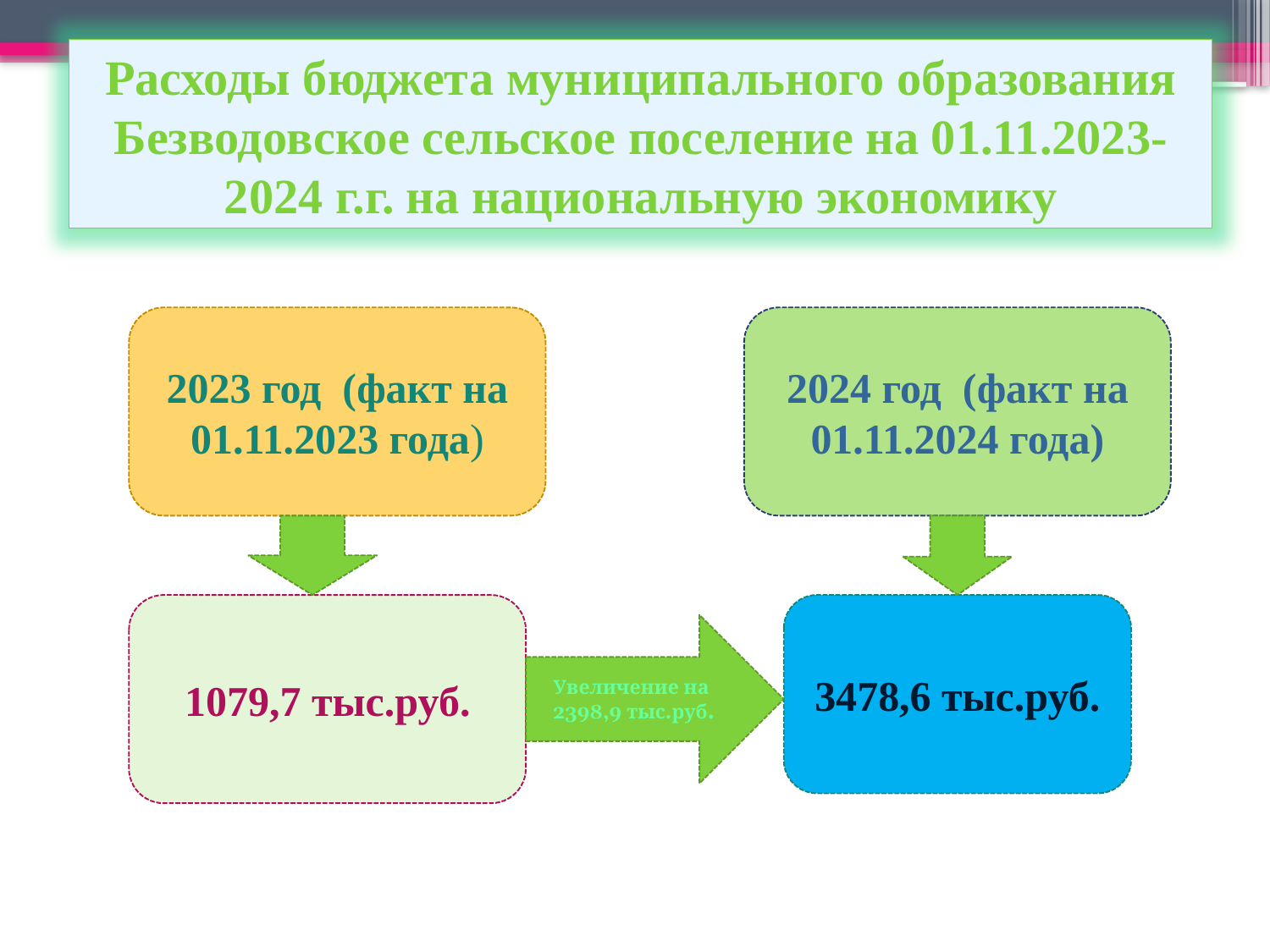

Расходы бюджета муниципального образования Безводовское сельское поселение на 01.11.2023-2024 г.г. на национальную экономику
2023 год  (факт на 01.11.2023 года)
2024 год  (факт на 01.11.2024 года)

1079,7 тыс.руб.
3478,6 тыс.руб.
Увеличение на  2398,9 тыс.руб.